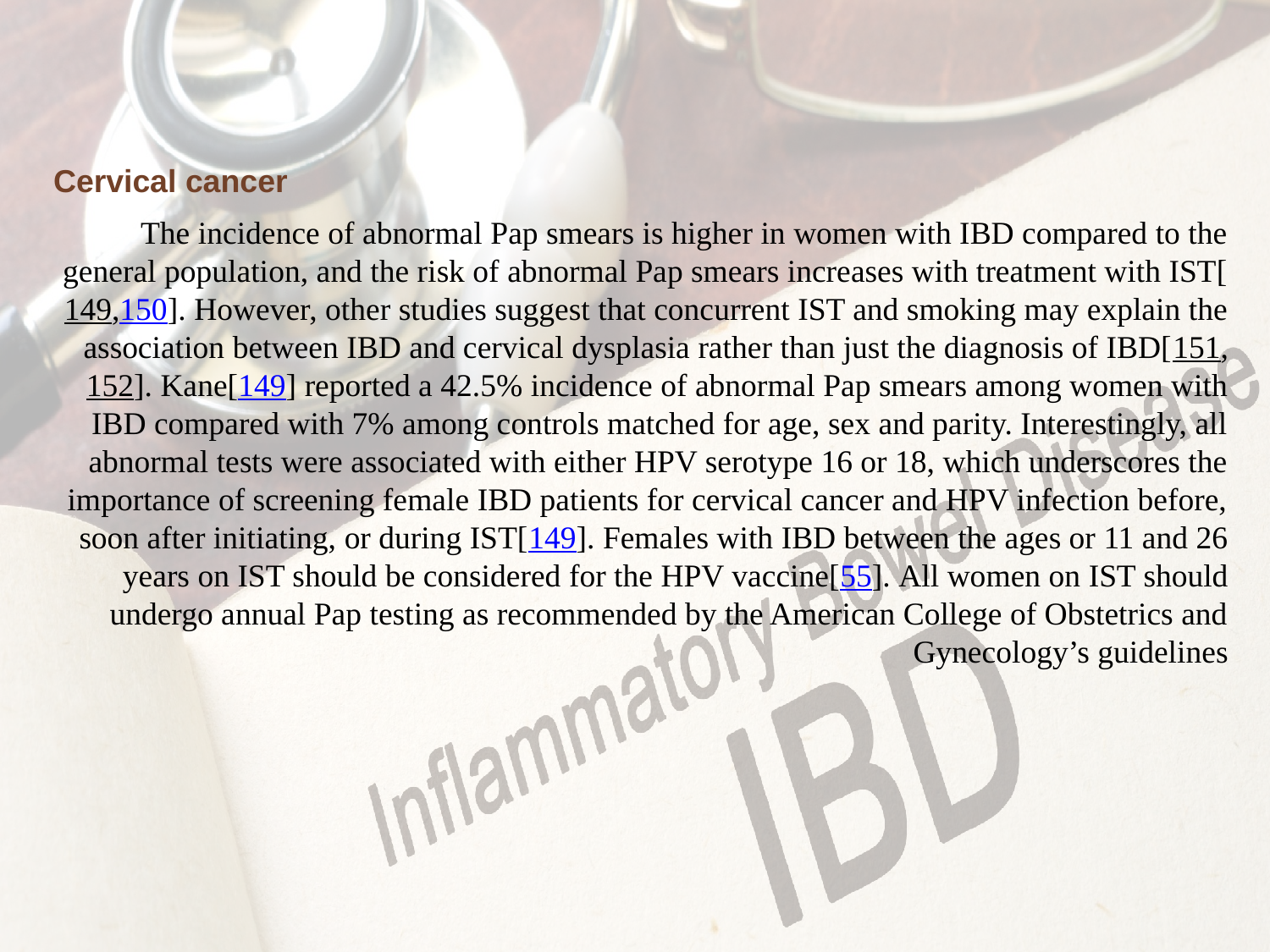

Cervical cancer
The incidence of abnormal Pap smears is higher in women with IBD compared to the general population, and the risk of abnormal Pap smears increases with treatment with IST[149,150]. However, other studies suggest that concurrent IST and smoking may explain the association between IBD and cervical dysplasia rather than just the diagnosis of IBD[151,152]. Kane[149] reported a 42.5% incidence of abnormal Pap smears among women with IBD compared with 7% among controls matched for age, sex and parity. Interestingly, all abnormal tests were associated with either HPV serotype 16 or 18, which underscores the importance of screening female IBD patients for cervical cancer and HPV infection before, soon after initiating, or during IST[149]. Females with IBD between the ages or 11 and 26 years on IST should be considered for the HPV vaccine[55]. All women on IST should undergo annual Pap testing as recommended by the American College of Obstetrics and Gynecology’s guidelines